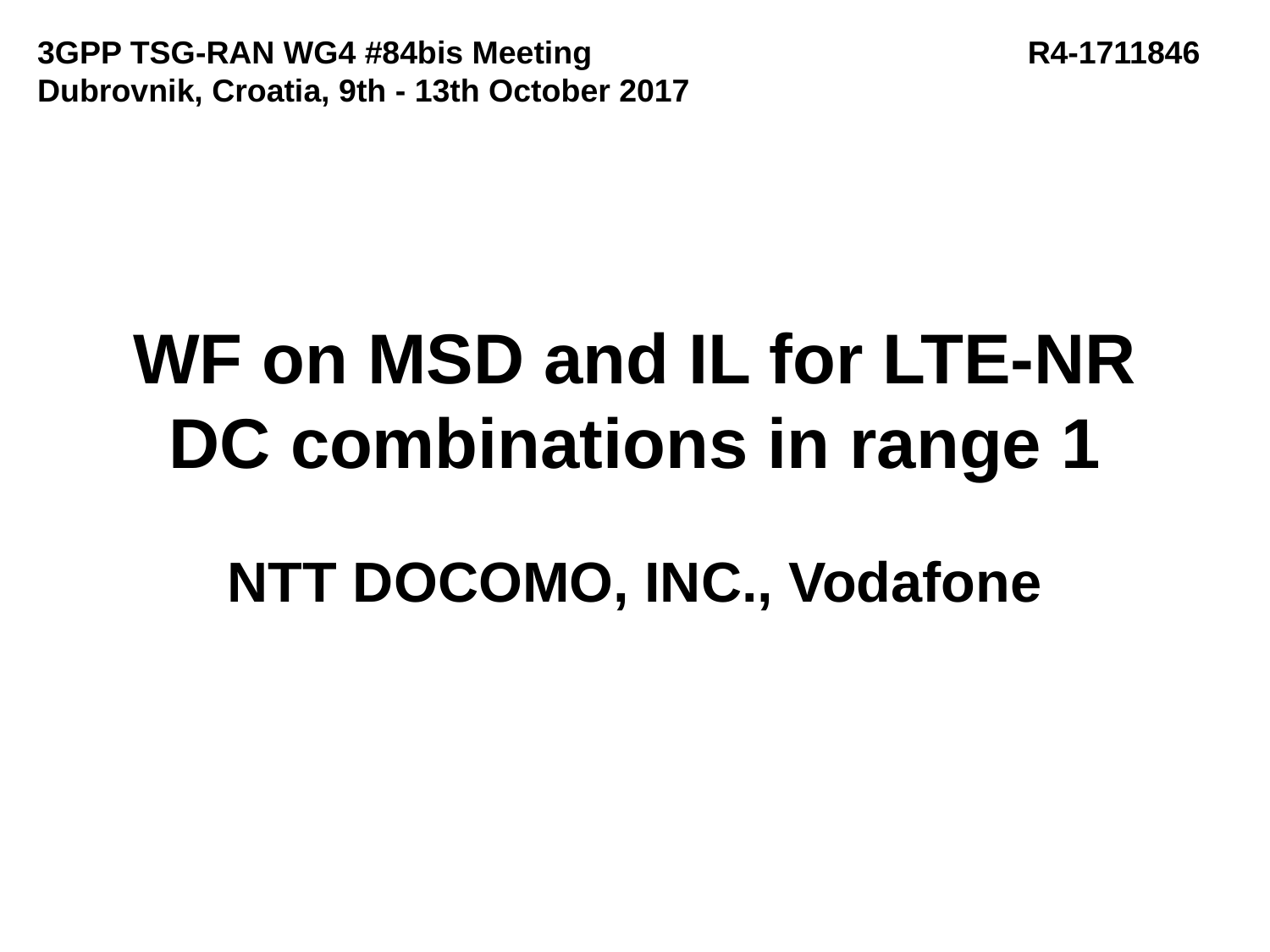

3GPP TSG-RAN WG4 #84bis Meeting
Dubrovnik, Croatia, 9th - 13th October 2017
R4-1711846
# WF on MSD and IL for LTE-NR DC combinations in range 1
NTT DOCOMO, INC., Vodafone